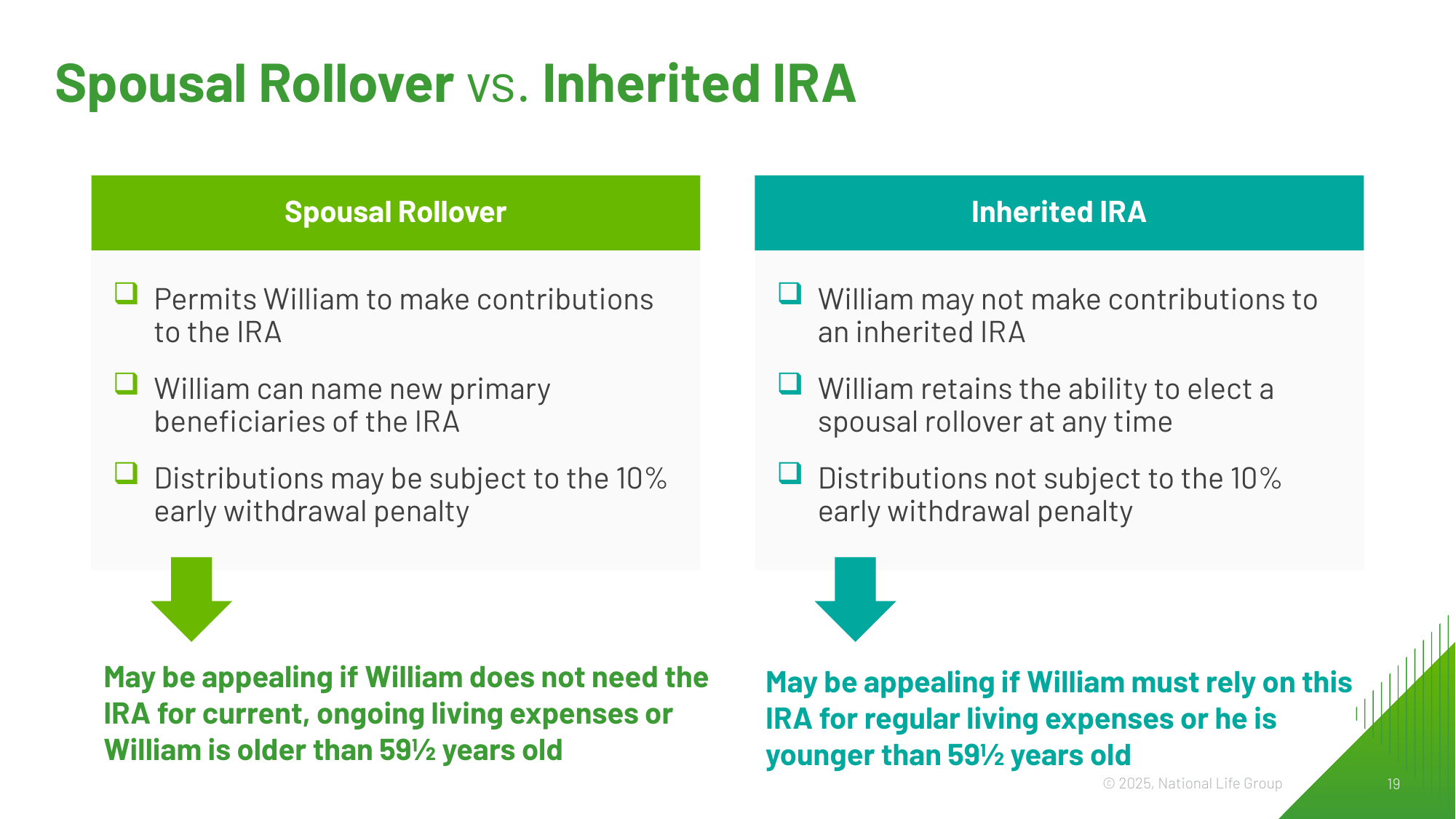

# Spousal Rollover vs. Inherited IRA
Spousal Rollover
Inherited IRA
William may not make contributions to an inherited IRA
William retains the ability to elect a spousal rollover at any time
Distributions not subject to the 10% early withdrawal penalty
Permits William to make contributions to the IRA
William can name new primary beneficiaries of the IRA
Distributions may be subject to the 10% early withdrawal penalty

May be appealing if William does not need the IRA for current, ongoing living expenses or William is older than 59½ years old
May be appealing if William must rely on this IRA for regular living expenses or he is younger than 59½ years old
 19